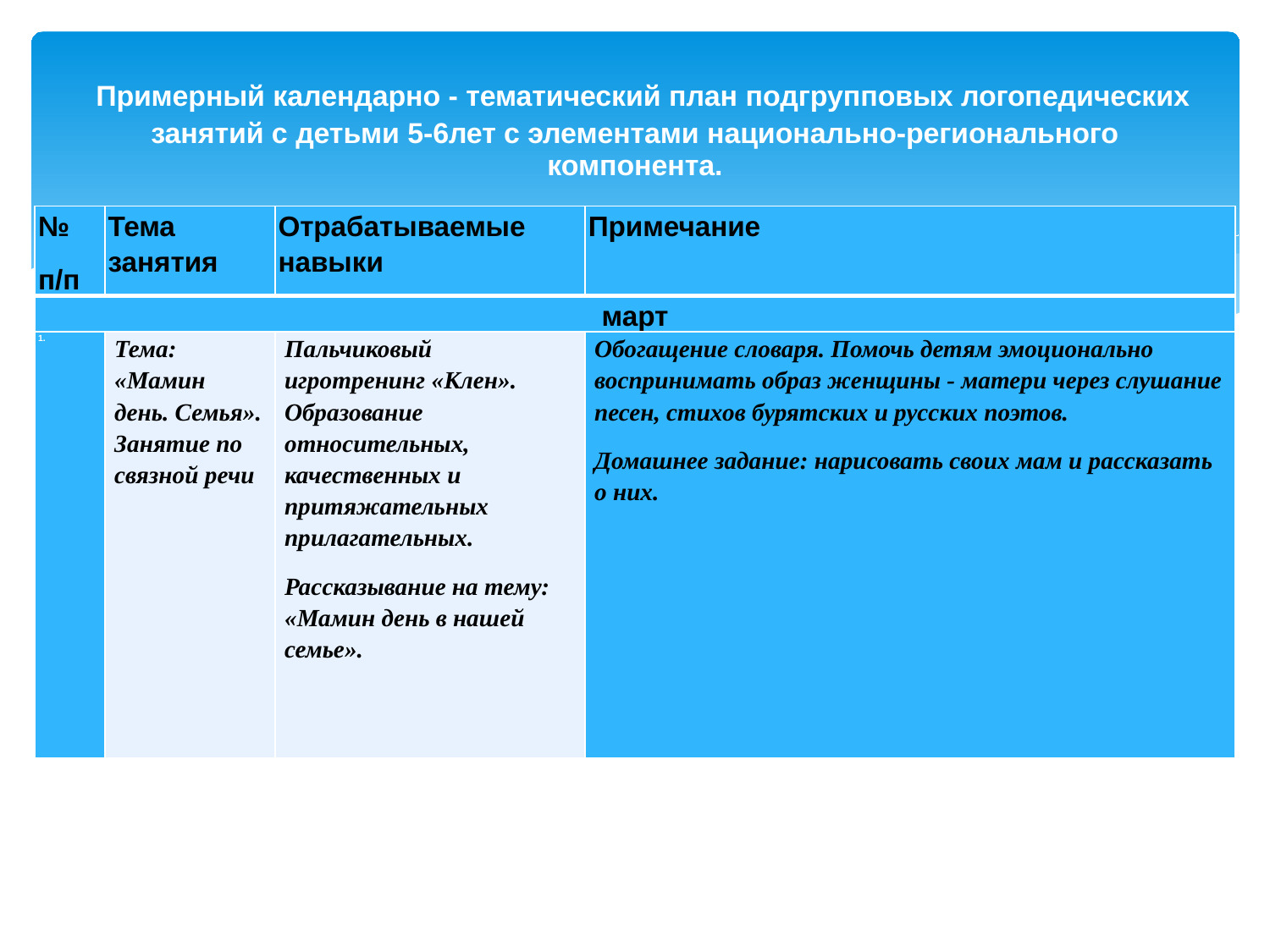

# Примерный календарно - тематический план подгрупповых логопедических занятий с детьми 5-6лет с элементами национально-регионального компонента.
| № п/п | Тема занятия | Отрабатываемые навыки | Примечание |
| --- | --- | --- | --- |
| март |  |  |  |
| 1. | Тема: «Мамин день. Семья». Занятие по связной речи | Пальчиковый игротренинг «Клен». Образование относительных, качественных и притяжательных прилагательных. Рассказывание на тему: «Мамин день в нашей семье». | Обогащение словаря. Помочь детям эмоционально воспринимать образ женщины - матери через слушание песен, стихов бурятских и русских поэтов. Домашнее задание: нарисовать своих мам и рассказать о них. |